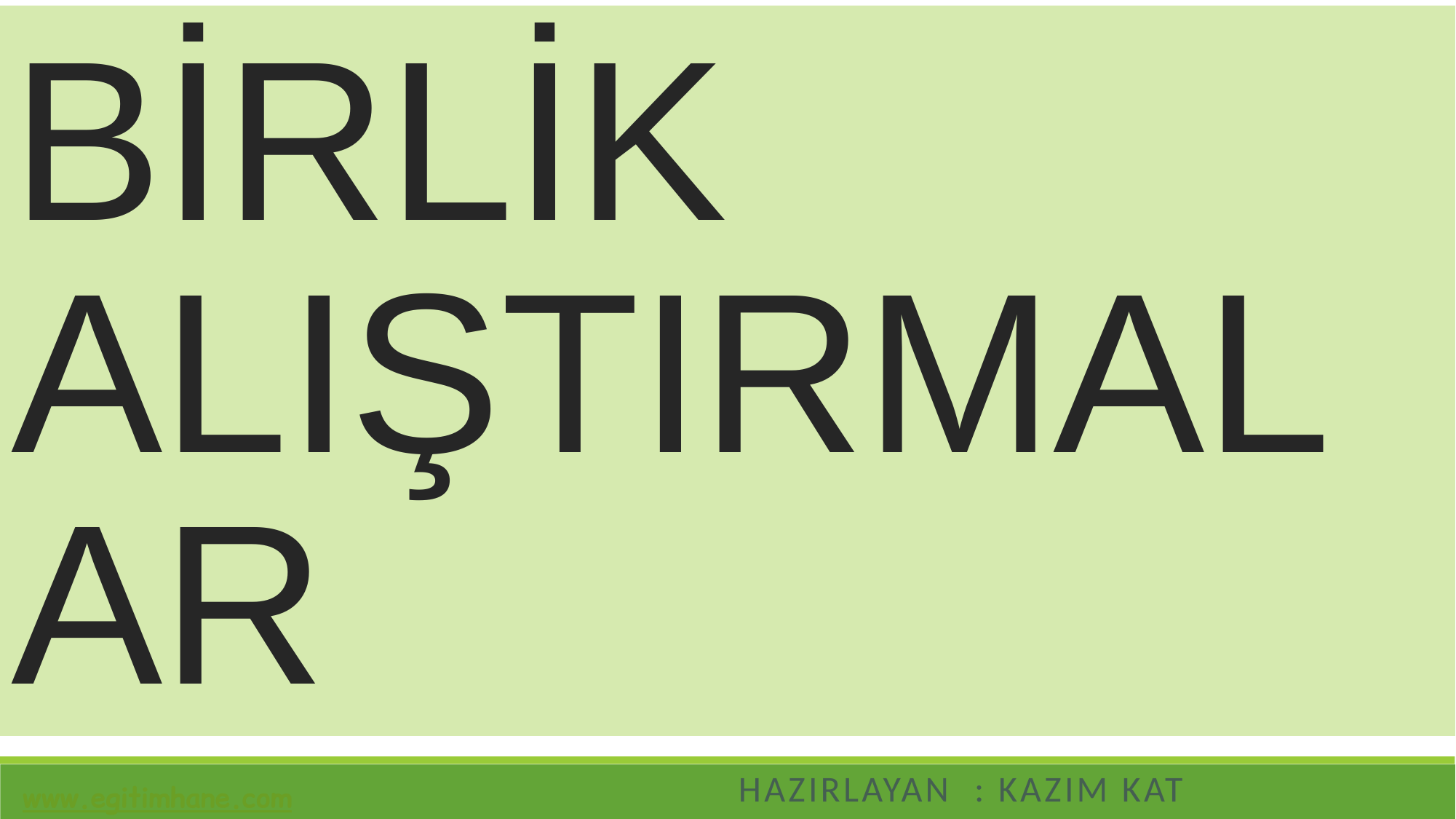

# ONLUK BİRLİK ALIŞTIRMALAR

HAZIRLAYAN  : Kazım KAT
www.egitimhane.com